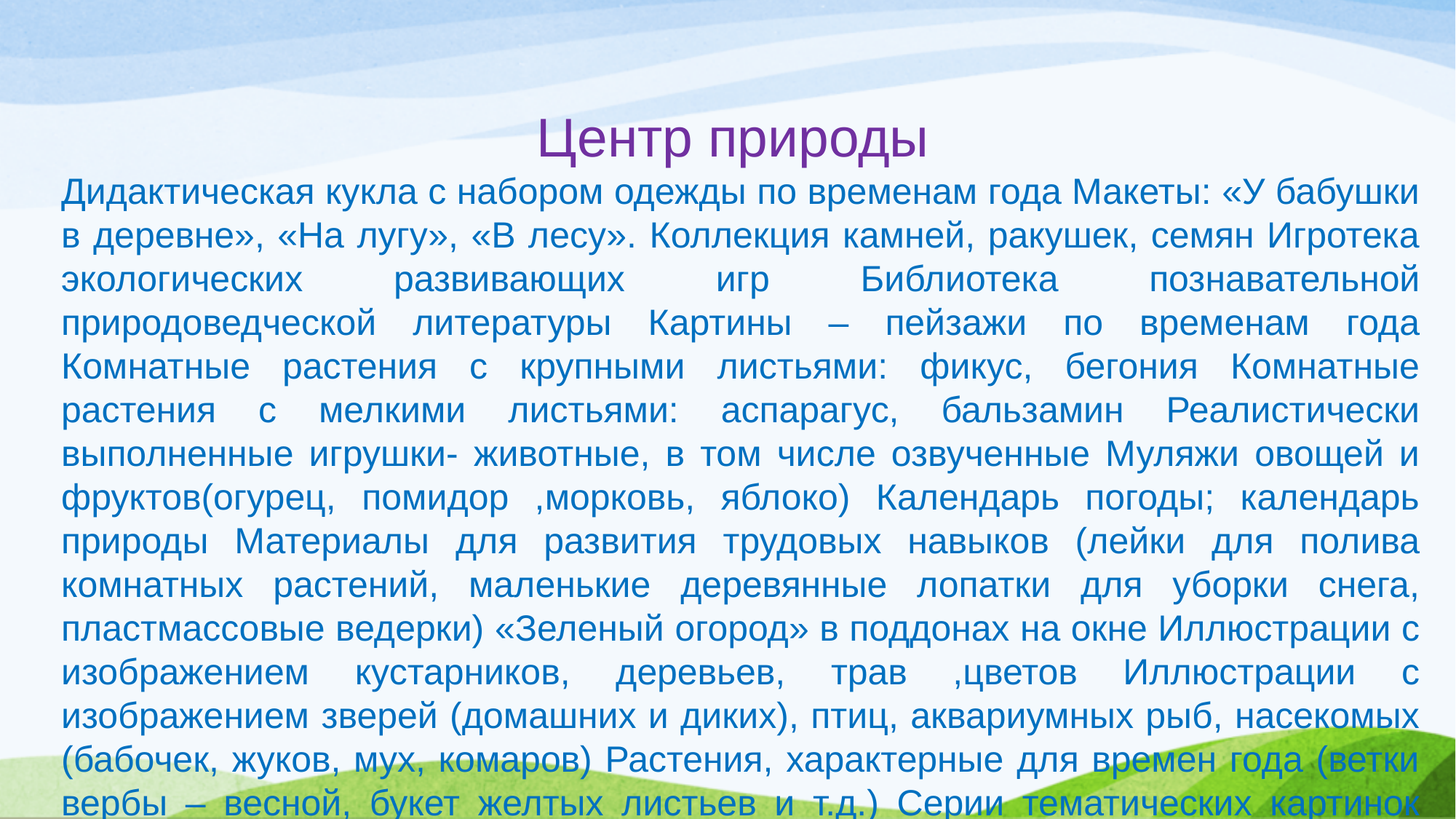

Центр природы
Дидактическая кукла с набором одежды по временам года Макеты: «У бабушки в деревне», «На лугу», «В лесу». Коллекция камней, ракушек, семян Игротека экологических развивающих игр Библиотека познавательной природоведческой литературы Картины – пейзажи по временам года Комнатные растения с крупными листьями: фикус, бегония Комнатные растения с мелкими листьями: аспарагус, бальзамин Реалистически выполненные игрушки- животные, в том числе озвученные Муляжи овощей и фруктов(огурец, помидор ,морковь, яблоко) Календарь погоды; календарь природы Материалы для развития трудовых навыков (лейки для полива комнатных растений, маленькие деревянные лопатки для уборки снега, пластмассовые ведерки) «Зеленый огород» в поддонах на окне Иллюстрации с изображением кустарников, деревьев, трав ,цветов Иллюстрации с изображением зверей (домашних и диких), птиц, аквариумных рыб, насекомых (бабочек, жуков, мух, комаров) Растения, характерные для времен года (ветки вербы – весной, букет желтых листьев и т.д.) Серии тематических картинок «Животные и их детеныши» (кошка с котенком, собака со щенком, коза с козленком) Серия тематических картин «Обитатели леса» (реалистичное изображение животных и птиц: заяц, лиса, волк, белка, ёж и т.д.)